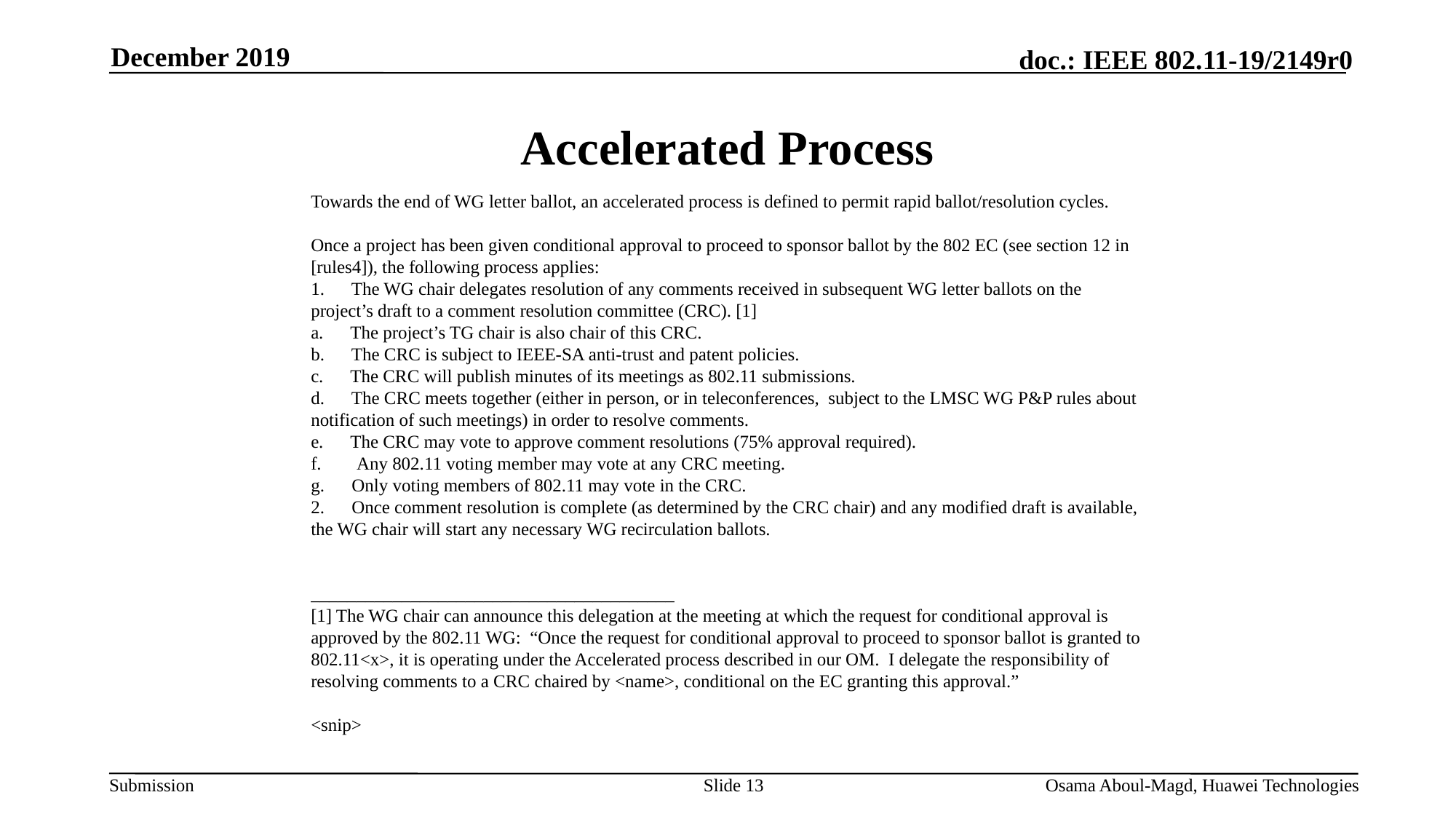

December 2019
# Accelerated Process
Towards the end of WG letter ballot, an accelerated process is defined to permit rapid ballot/resolution cycles.

Once a project has been given conditional approval to proceed to sponsor ballot by the 802 EC (see section 12 in [rules4]), the following process applies:
1.      The WG chair delegates resolution of any comments received in subsequent WG letter ballots on the project’s draft to a comment resolution committee (CRC). [1]
a.      The project’s TG chair is also chair of this CRC.
b.      The CRC is subject to IEEE-SA anti-trust and patent policies.
c.      The CRC will publish minutes of its meetings as 802.11 submissions.
d.      The CRC meets together (either in person, or in teleconferences,  subject to the LMSC WG P&P rules about notification of such meetings) in order to resolve comments.
e.      The CRC may vote to approve comment resolutions (75% approval required).
f.        Any 802.11 voting member may vote at any CRC meeting.
g.      Only voting members of 802.11 may vote in the CRC.
2.      Once comment resolution is complete (as determined by the CRC chair) and any modified draft is available, the WG chair will start any necessary WG recirculation ballots.

________________________________________
[1] The WG chair can announce this delegation at the meeting at which the request for conditional approval is approved by the 802.11 WG:  “Once the request for conditional approval to proceed to sponsor ballot is granted to 802.11<x>, it is operating under the Accelerated process described in our OM.  I delegate the responsibility of resolving comments to a CRC chaired by <name>, conditional on the EC granting this approval.”

<snip>
Slide 13
Osama Aboul-Magd, Huawei Technologies